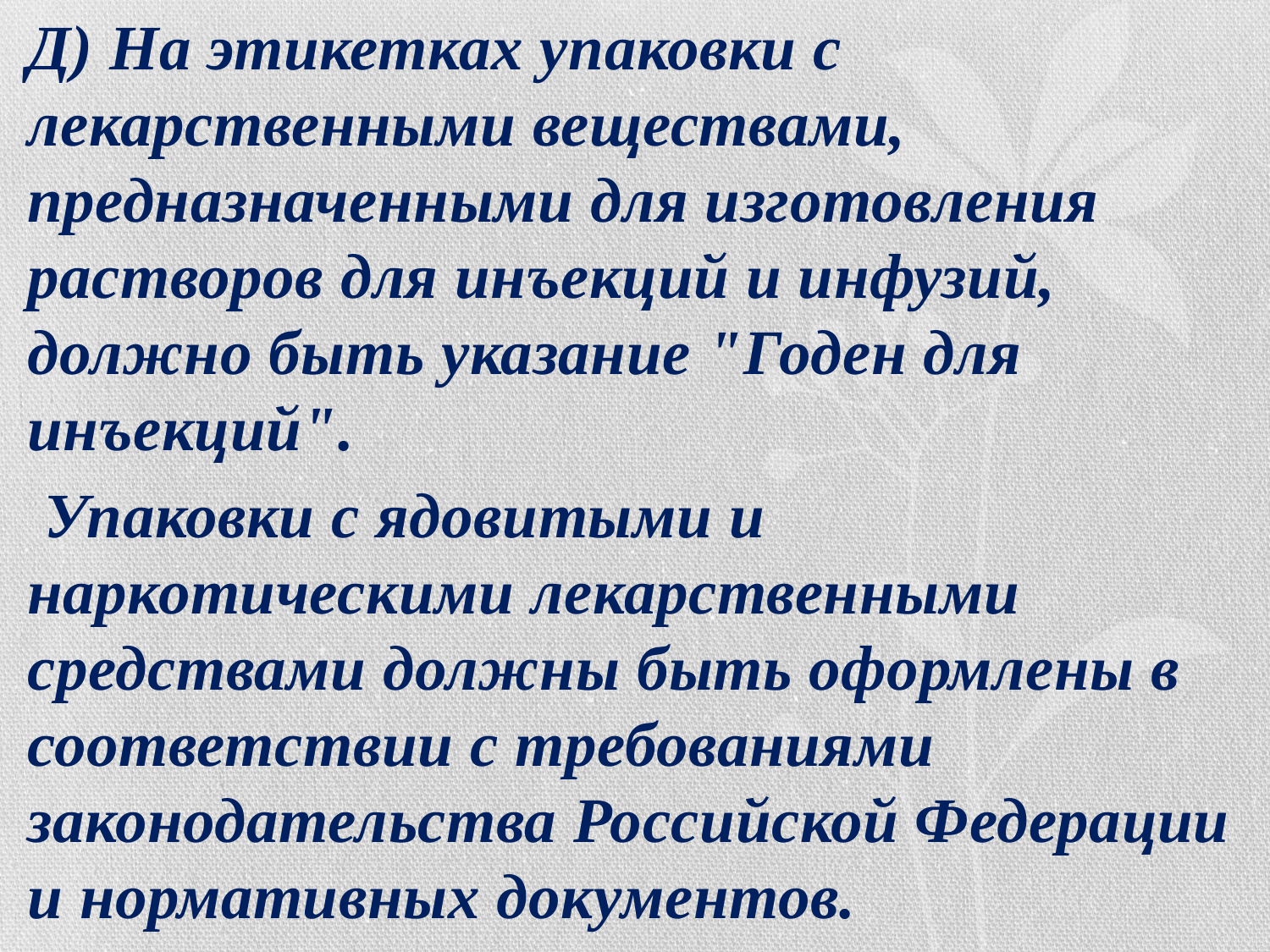

Д) На этикетках упаковки с лекарственными веществами, предназначенными для изготовления растворов для инъекций и инфузий, должно быть указание "Годен для инъекций".
 Упаковки с ядовитыми и наркотическими лекарственными средствами должны быть оформлены в соответствии с требованиями законодательства Российской Федерации и нормативных документов.